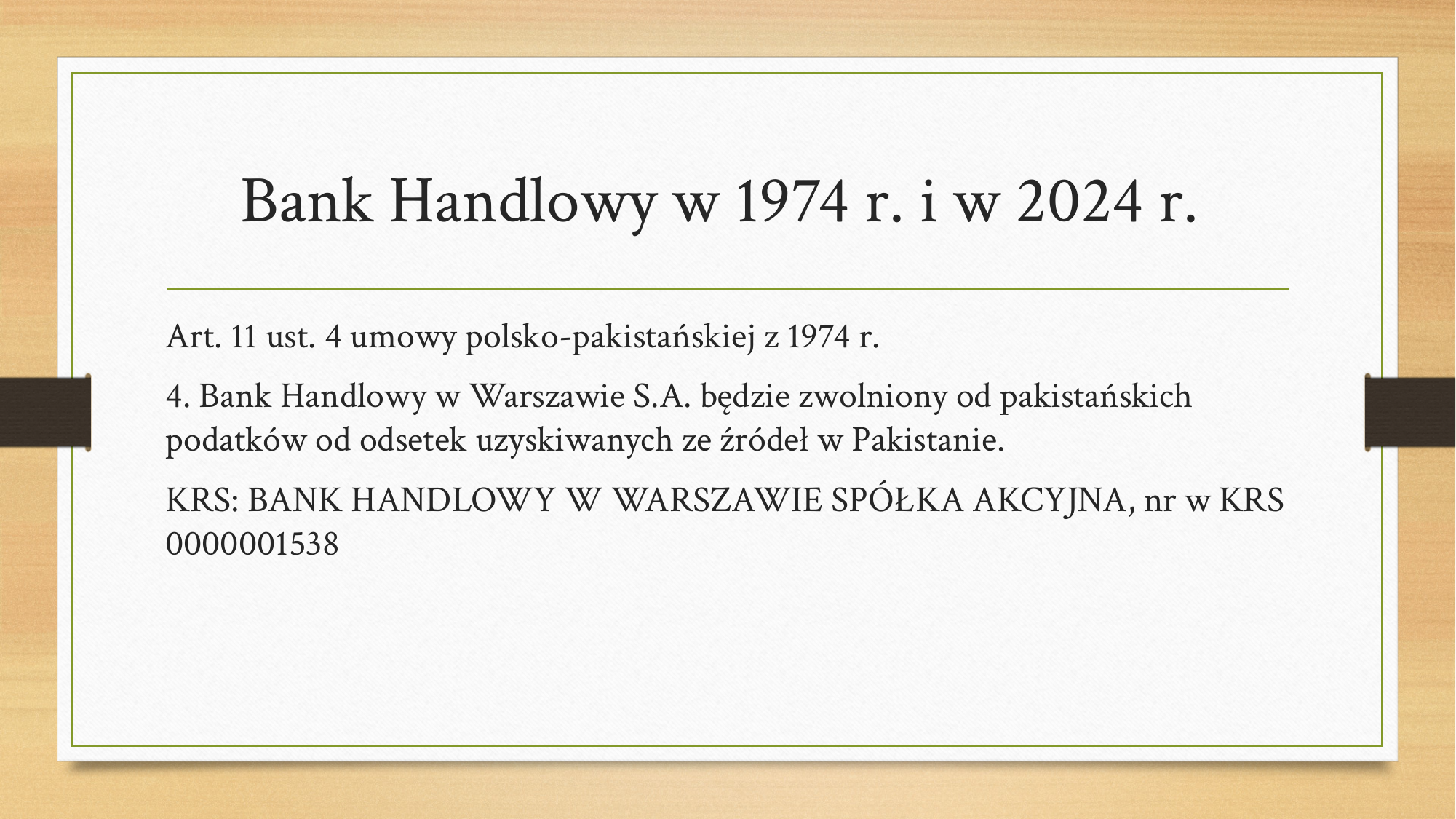

# Bank Handlowy w 1974 r. i w 2024 r.
Art. 11 ust. 4 umowy polsko-pakistańskiej z 1974 r.
4. Bank Handlowy w Warszawie S.A. będzie zwolniony od pakistańskich podatków od odsetek uzyskiwanych ze źródeł w Pakistanie.
KRS: BANK HANDLOWY W WARSZAWIE SPÓŁKA AKCYJNA, nr w KRS 0000001538